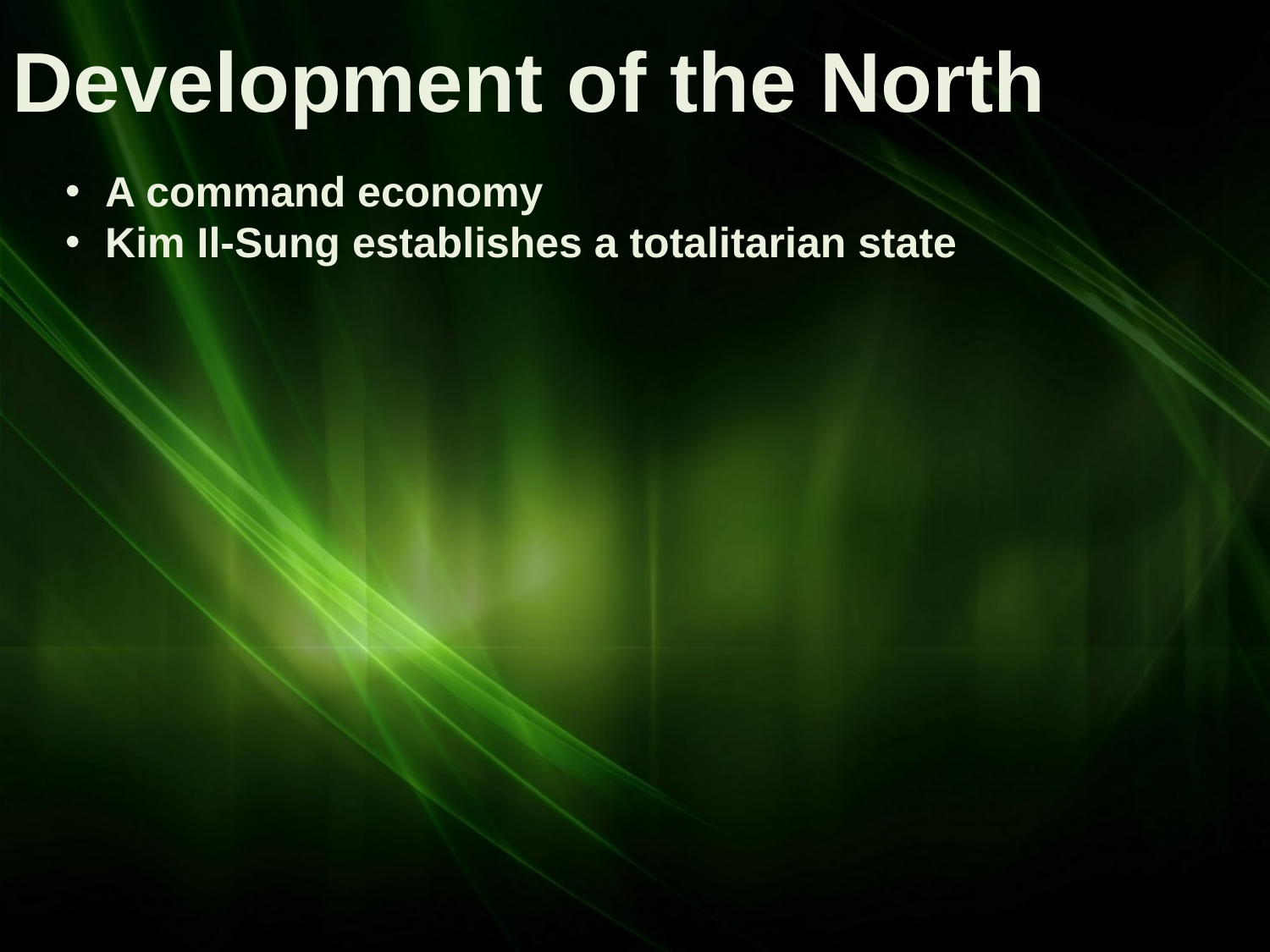

Development of the North
A command economy
Kim Il-Sung establishes a totalitarian state